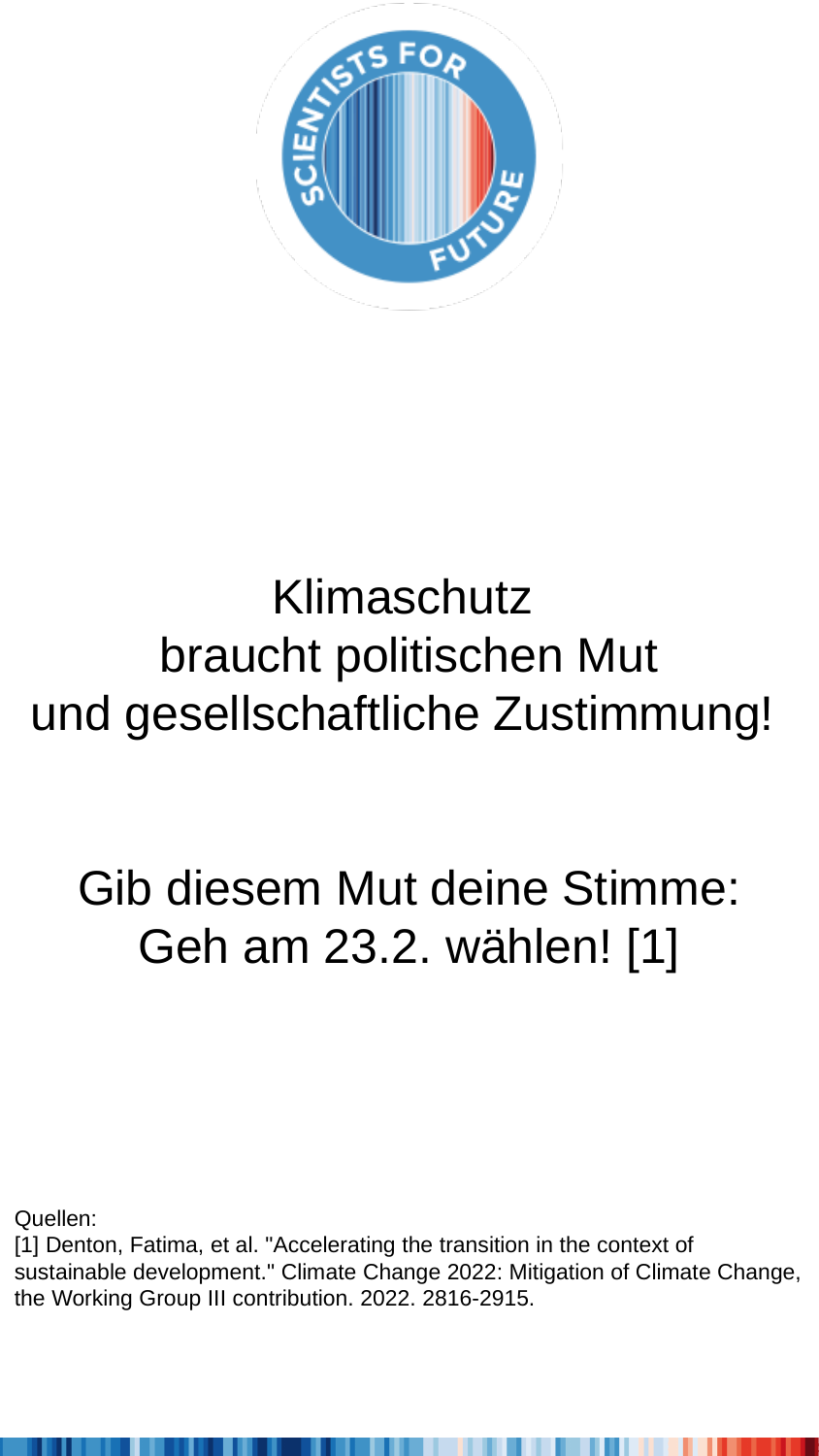

Klimaschutz
braucht politischen Mut
und gesellschaftliche Zustimmung!

Gib diesem Mut deine Stimme:
Geh am 23.2. wählen! [1]
Quellen:
[1] Denton, Fatima, et al. "Accelerating the transition in the context of sustainable development." Climate Change 2022: Mitigation of Climate Change, the Working Group III contribution. 2022. 2816-2915.